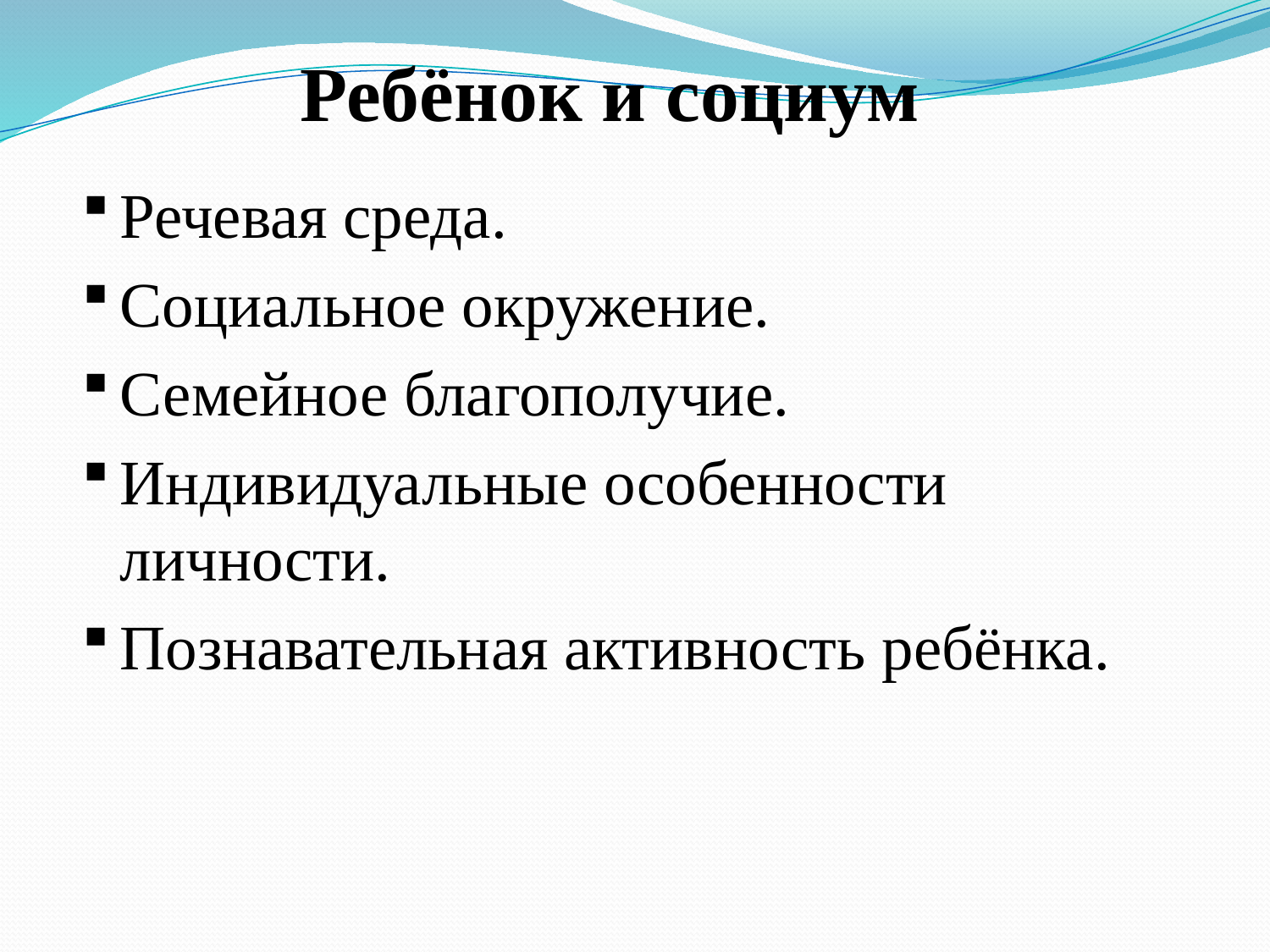

# Ребёнок и социум
Речевая среда.
Социальное окружение.
Семейное благополучие.
Индивидуальные особенности личности.
Познавательная активность ребёнка.